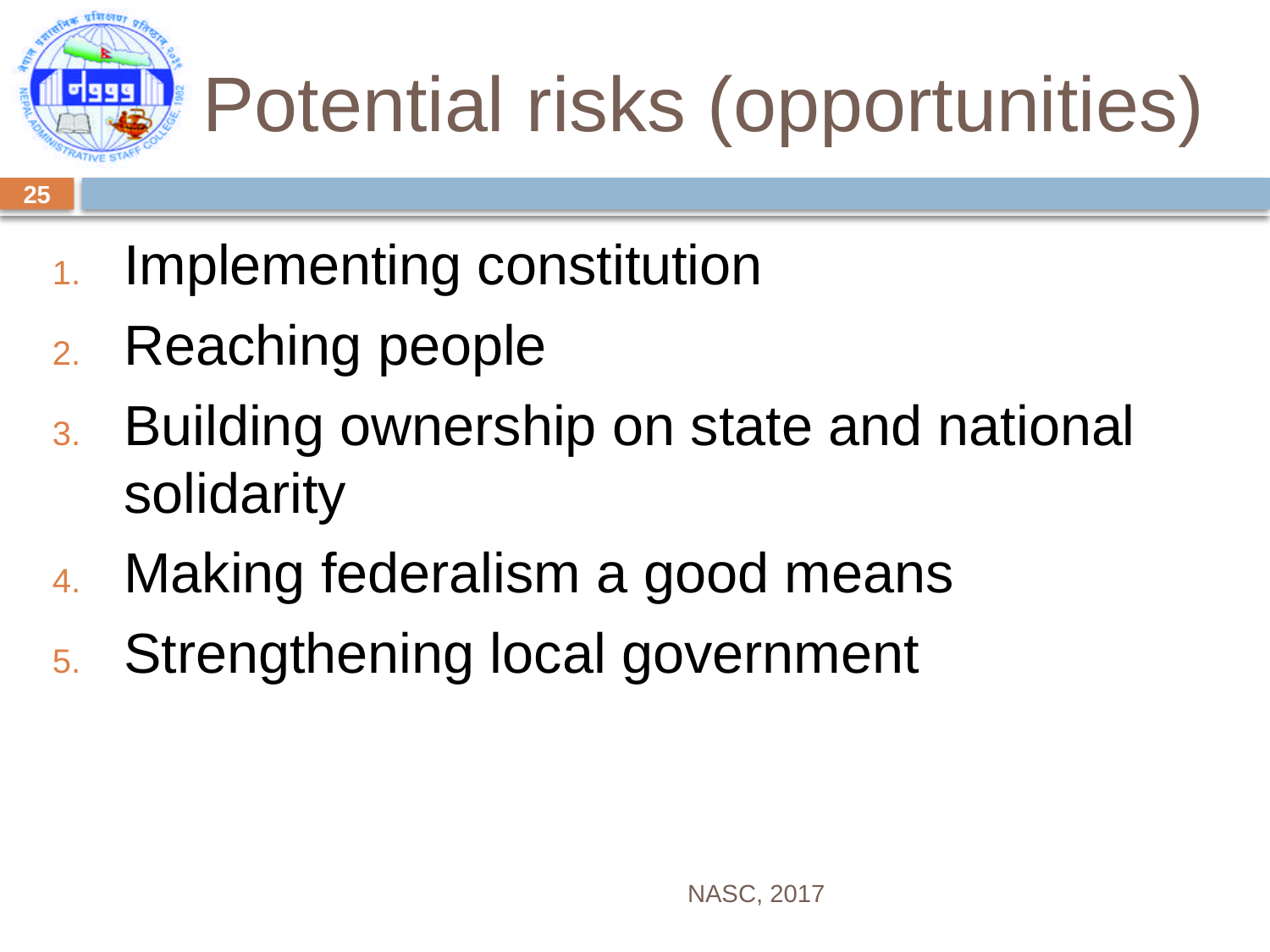

# Potential risks (opportunities)
25
Implementing constitution
Reaching people
Building ownership on state and national solidarity
Making federalism a good means
Strengthening local government

NASC, 2017